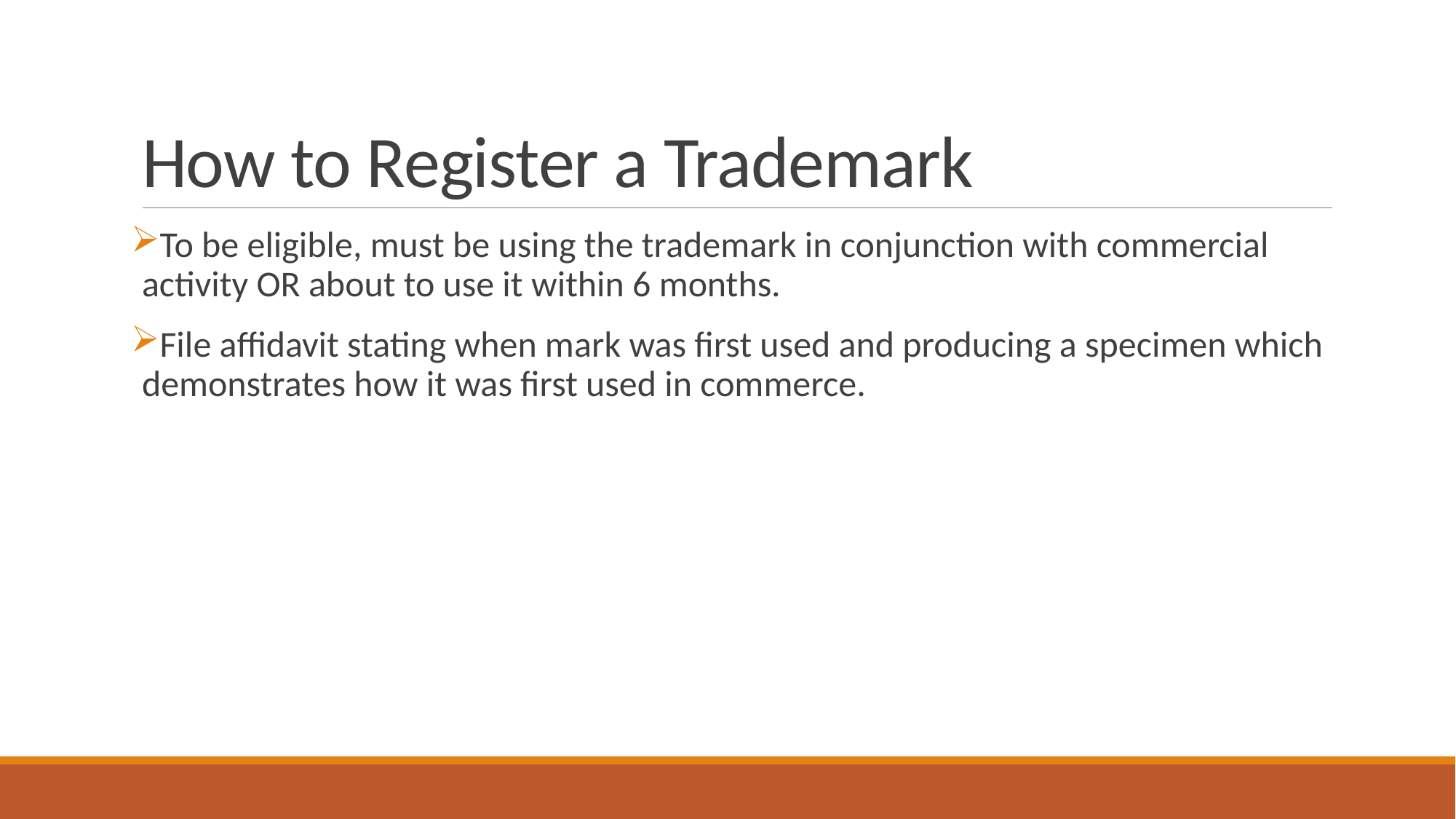

# How to Register a Trademark
To be eligible, must be using the trademark in conjunction with commercial activity OR about to use it within 6 months.
File affidavit stating when mark was first used and producing a specimen which demonstrates how it was first used in commerce.